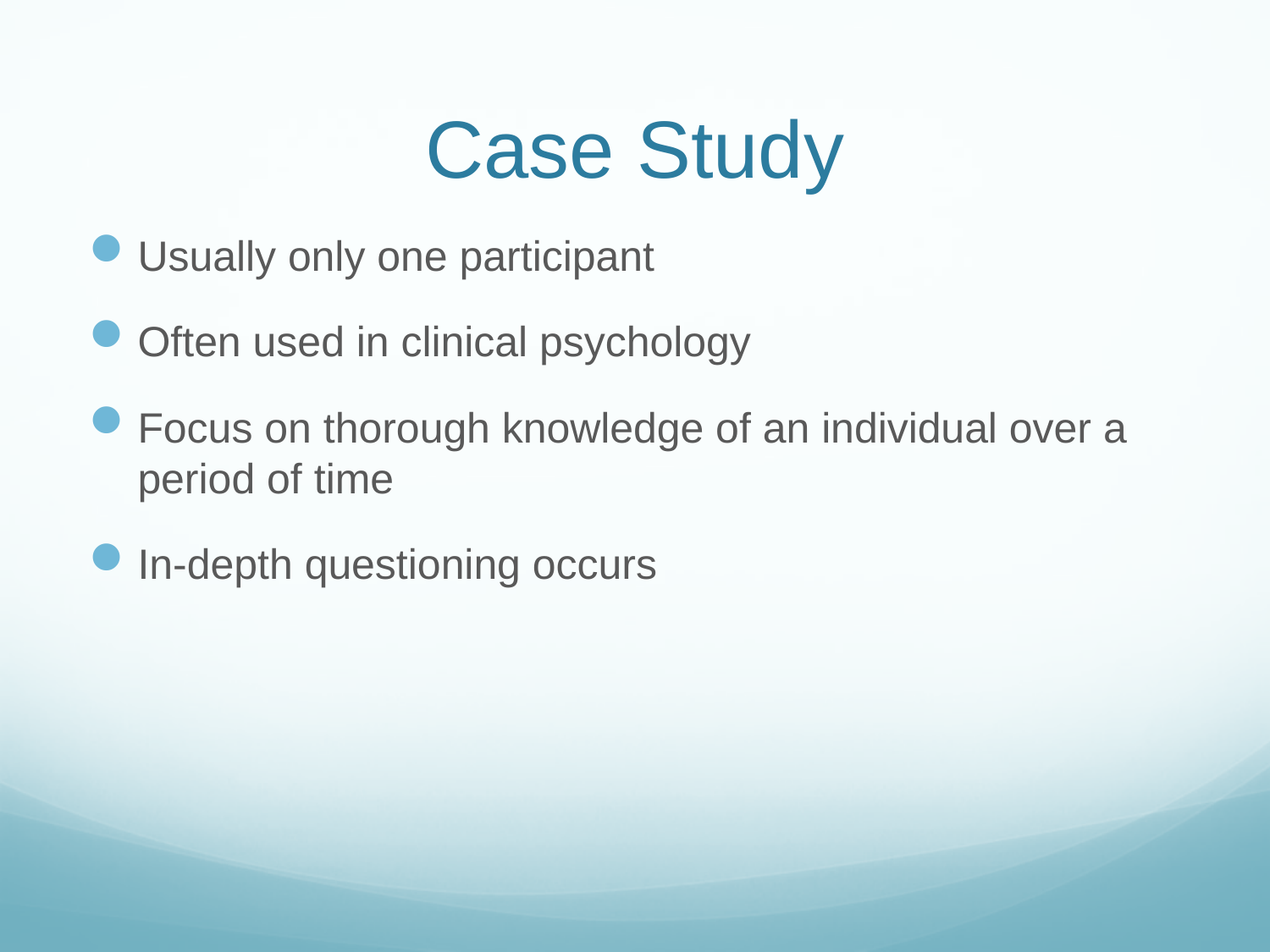

# Case Study
Usually only one participant
Often used in clinical psychology
Focus on thorough knowledge of an individual over a period of time
In-depth questioning occurs